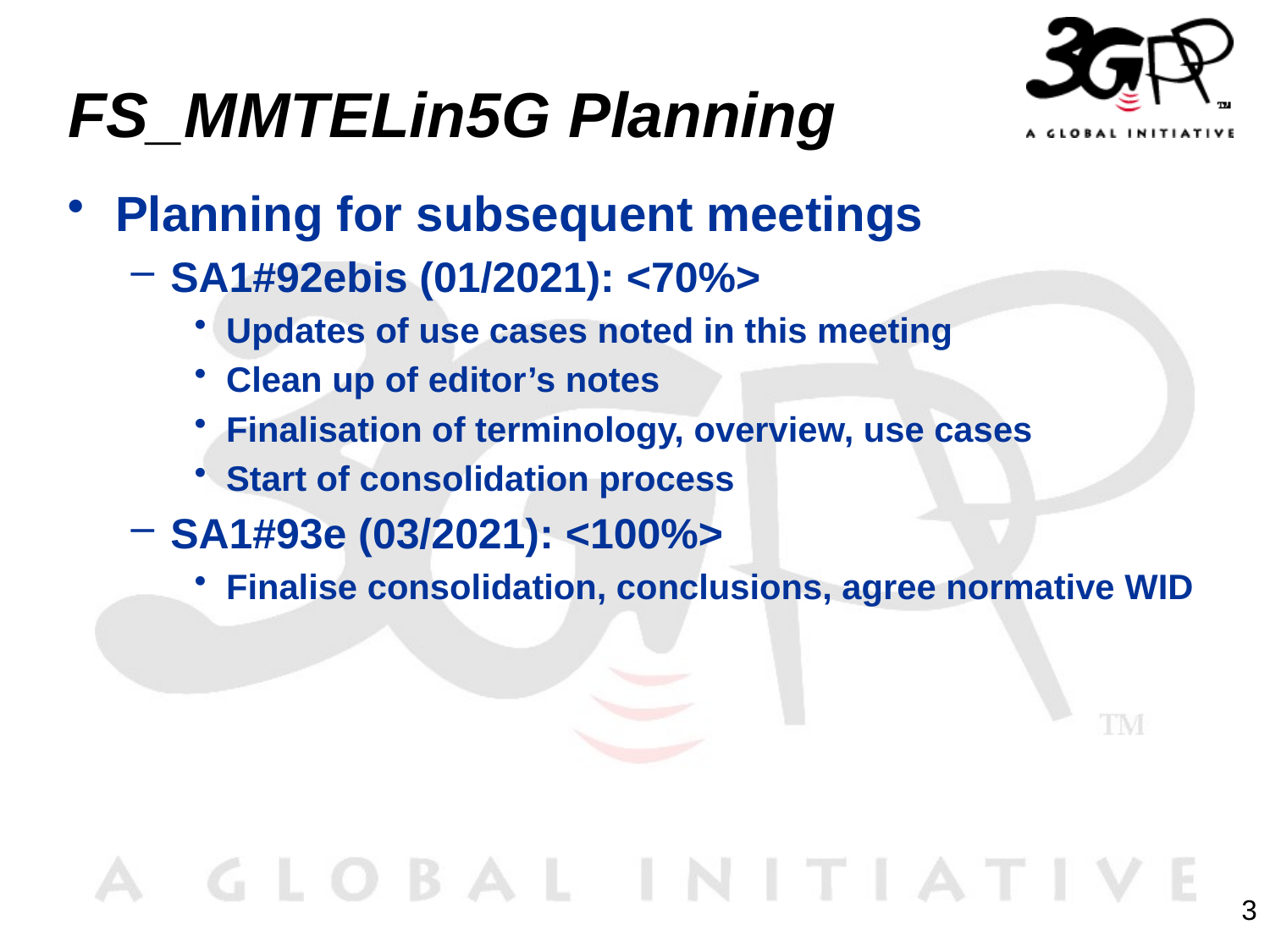

# FS_MMTELin5G Planning
Planning for subsequent meetings
SA1#92ebis (01/2021): <70%>
Updates of use cases noted in this meeting
Clean up of editor’s notes
Finalisation of terminology, overview, use cases
Start of consolidation process
SA1#93e (03/2021): <100%>
Finalise consolidation, conclusions, agree normative WID

3